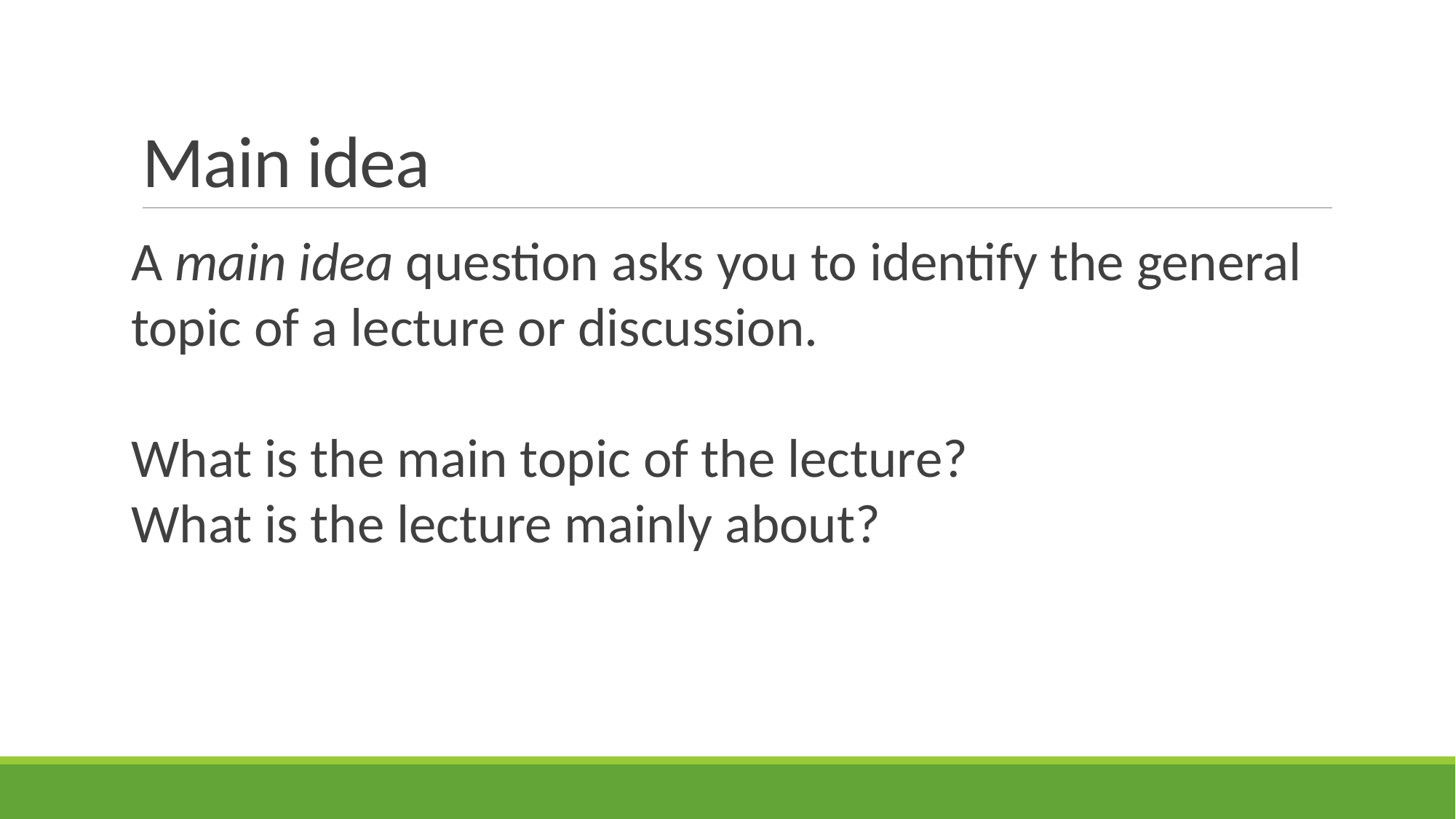

# Main idea
A main idea question asks you to identify the general topic of a lecture or discussion.

What is the main topic of the lecture?
What is the lecture mainly about?